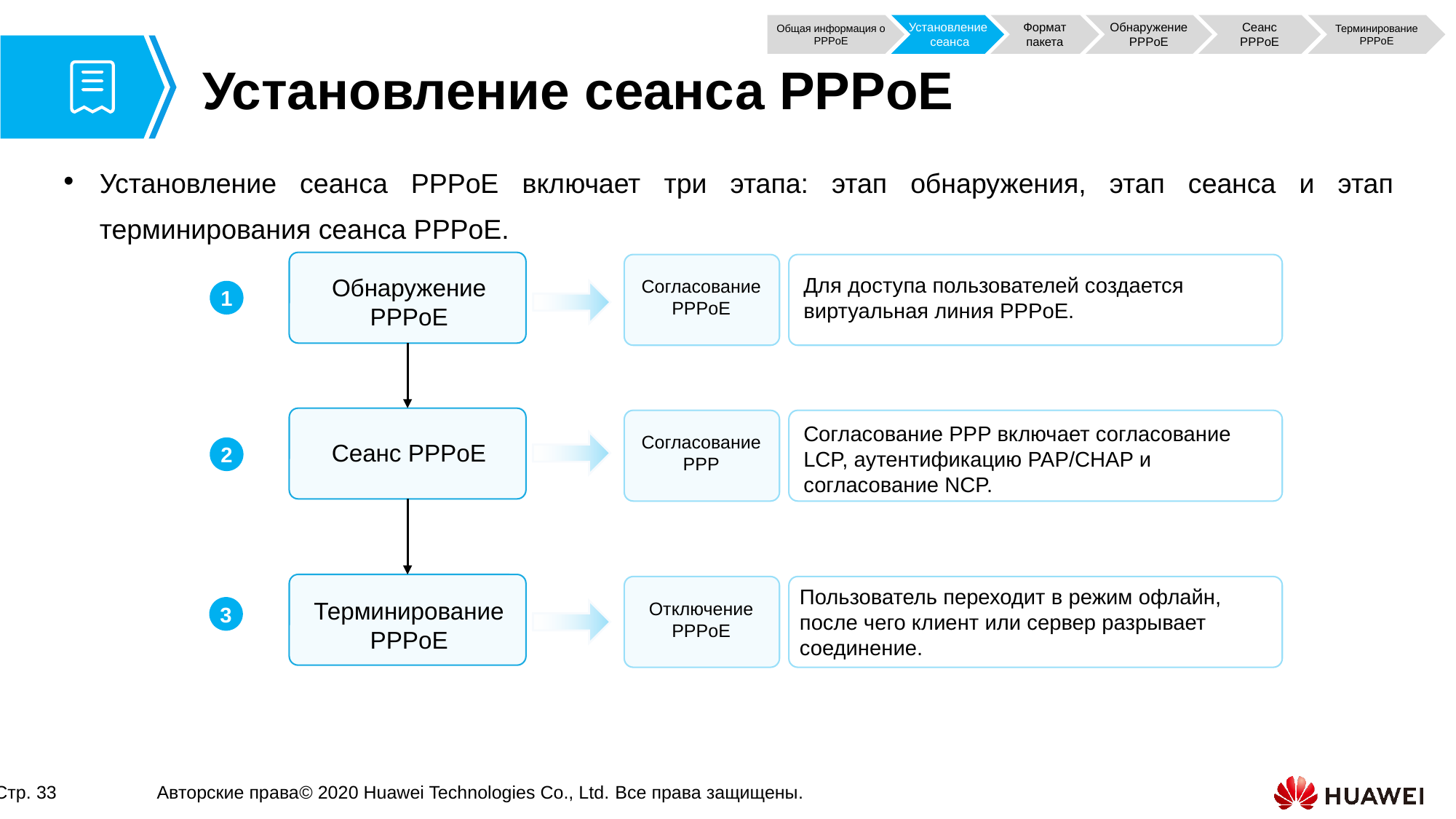

Общая информация о PPPoE
Установление
сеанса
Формат пакета
Обнаружение PPPoE
Сеанс PPPoE
Терминирование PPPoE
# Установление сеанса PPPoE
Установление сеанса PPPoE включает три этапа: этап обнаружения, этап сеанса и этап терминирования сеанса PPPoE.

Обнаружение PPPoE
Для доступа пользователей создается виртуальная линия PPPoE.
Согласование PPPoE
1

Согласование PPP включает согласование LCP, аутентификацию PAP/CHAP и согласование NCP.
Согласование PPP

Сеанс PPPoE
2

Пользователь переходит в режим офлайн, после чего клиент или сервер разрывает соединение.
Терминирование PPPoE
Отключение PPPoE
3